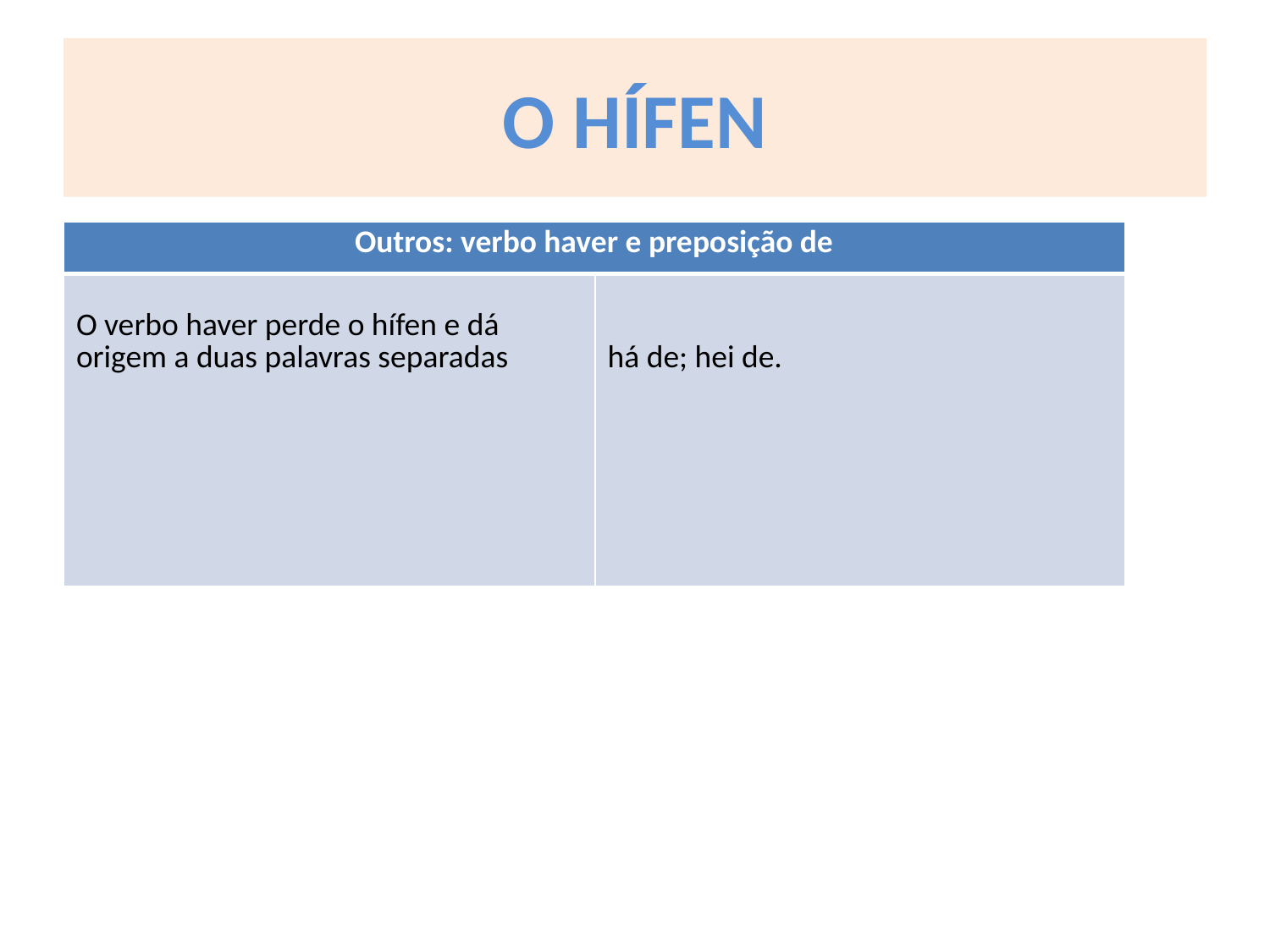

# O HÍFEN
| Outros: verbo haver e preposição de |  |
| --- | --- |
| O verbo haver perde o hífen e dá origem a duas palavras separadas | há de; hei de. |